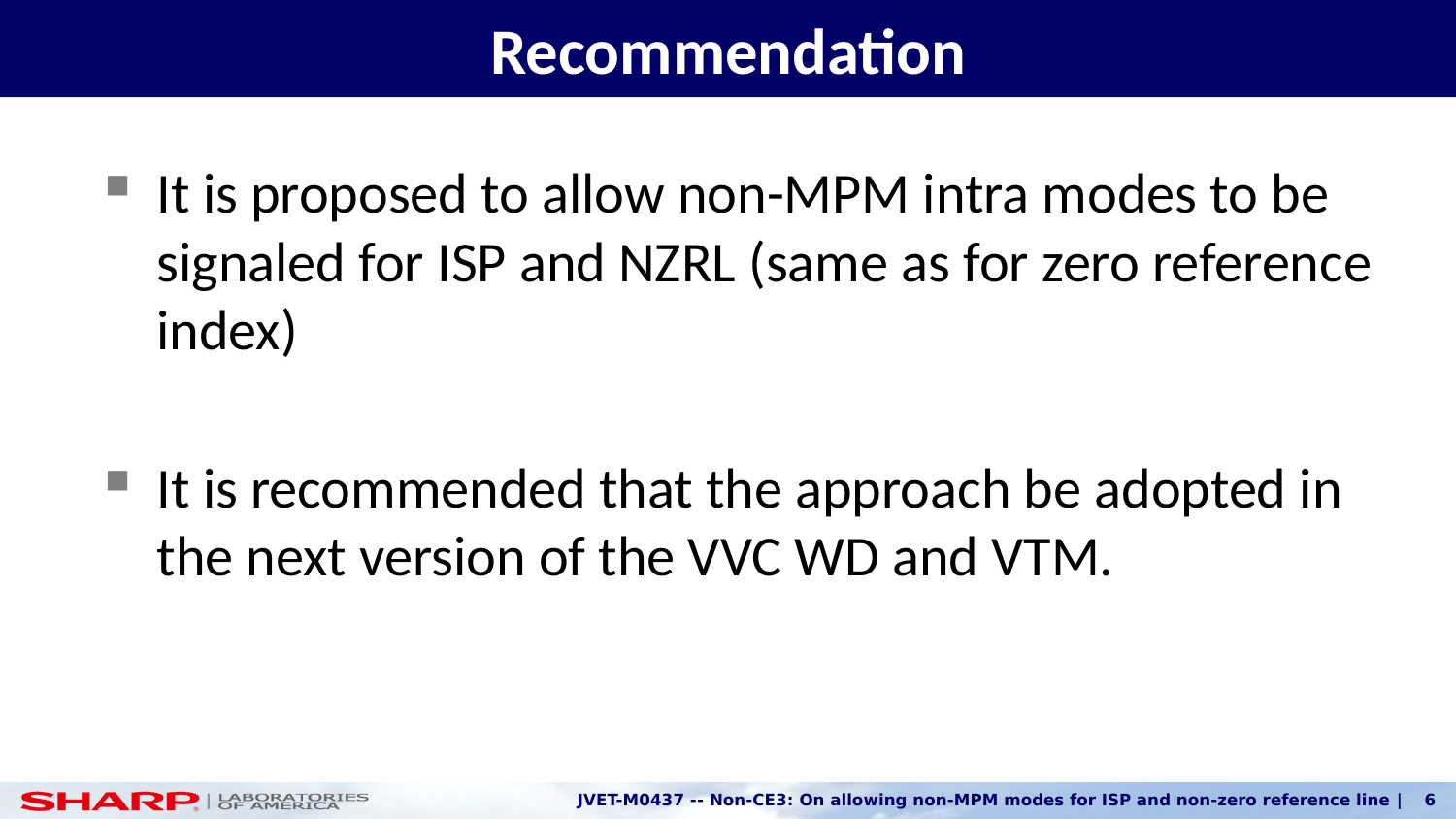

# Recommendation
It is proposed to allow non-MPM intra modes to be signaled for ISP and NZRL (same as for zero reference index)

It is recommended that the approach be adopted in the next version of the VVC WD and VTM.